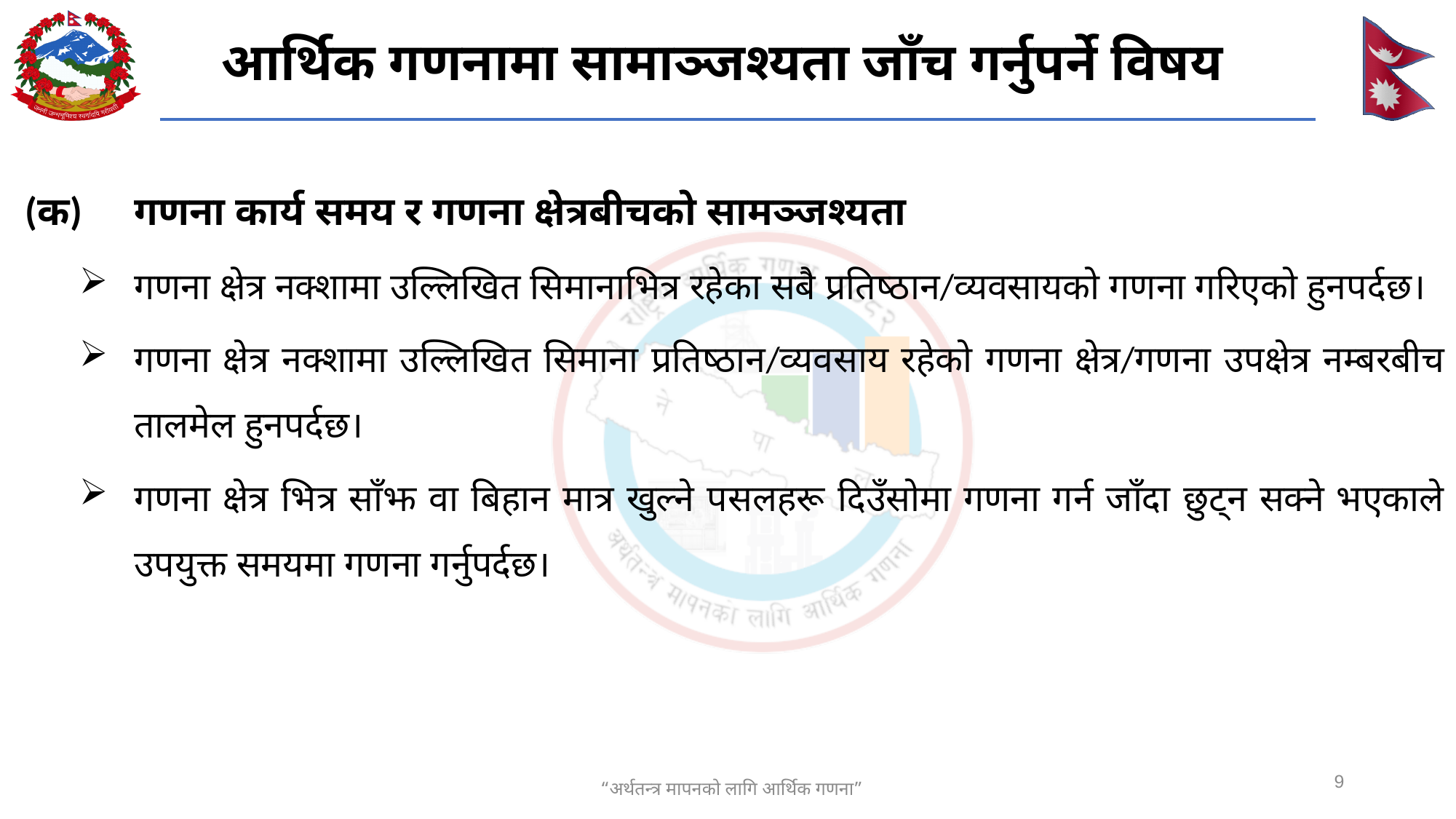

# आर्थिक गणनामा सामाञ्जश्यता जाँच गर्नुपर्ने विषय
(क)	गणना कार्य समय र गणना क्षेत्रबीचको सामञ्जश्यता
गणना क्षेत्र नक्शामा उल्लिखित सिमानाभित्र रहेका सबै प्रतिष्ठान/व्यवसायको गणना गरिएको हुनपर्दछ।
गणना क्षेत्र नक्शामा उल्लिखित सिमाना प्रतिष्ठान/व्यवसाय रहेको गणना क्षेत्र/गणना उपक्षेत्र नम्बरबीच तालमेल हुनपर्दछ।
गणना क्षेत्र भित्र साँझ वा बिहान मात्र खुल्ने पसलहरू दिउँसोमा गणना गर्न जाँदा छुट्न सक्ने भएकाले उपयुक्त समयमा गणना गर्नुपर्दछ।

9
“अर्थतन्त्र मापनको लागि आर्थिक गणना”